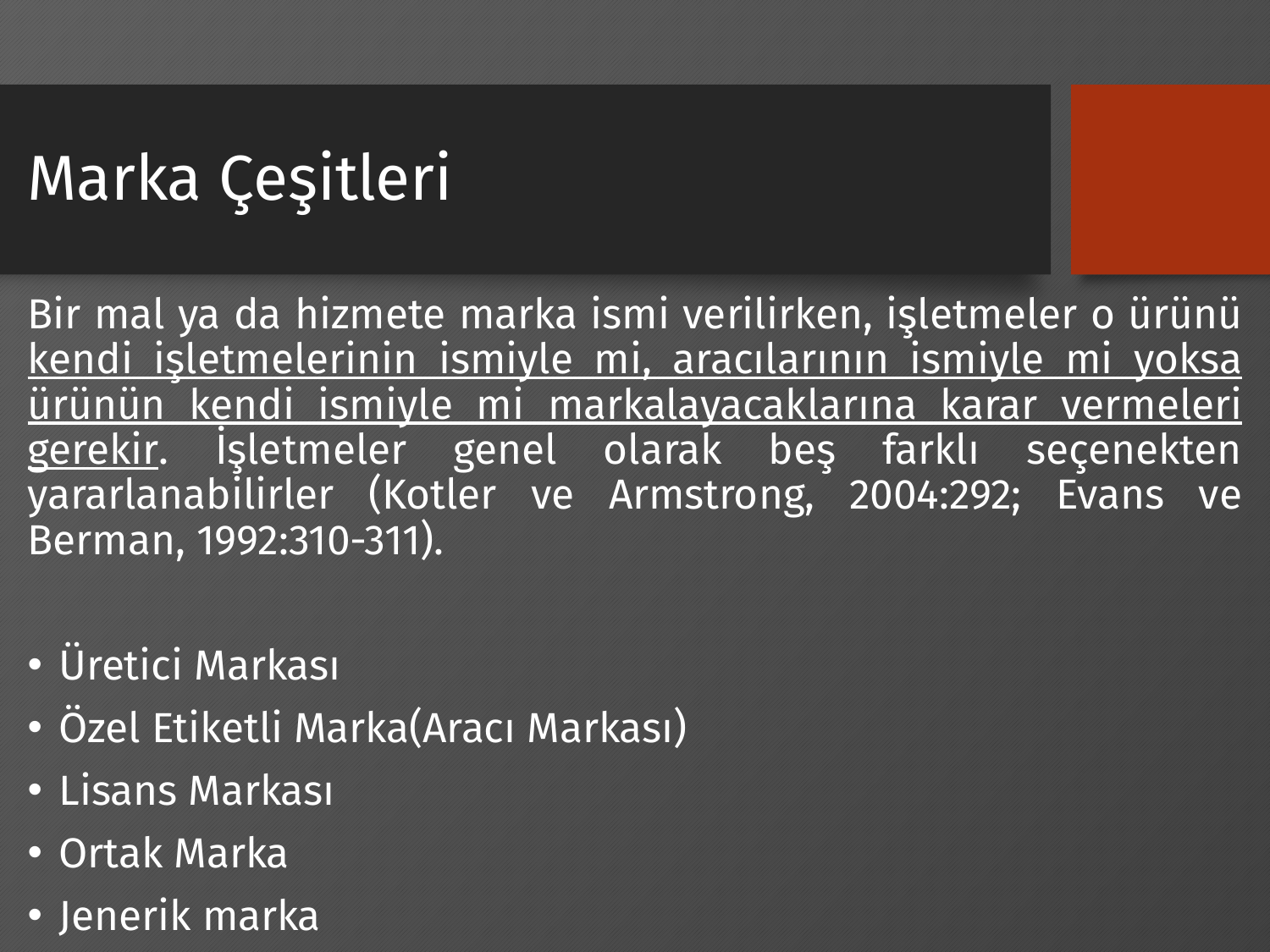

# Marka Çeşitleri
Bir mal ya da hizmete marka ismi verilirken, işletmeler o ürünü kendi işletmelerinin ismiyle mi, aracılarının ismiyle mi yoksa ürünün kendi ismiyle mi markalayacaklarına karar vermeleri gerekir. İşletmeler genel olarak beş farklı seçenekten yararlanabilirler (Kotler ve Armstrong, 2004:292; Evans ve Berman, 1992:310-311).

Üretici Markası
Özel Etiketli Marka(Aracı Markası)
Lisans Markası
Ortak Marka
Jenerik marka